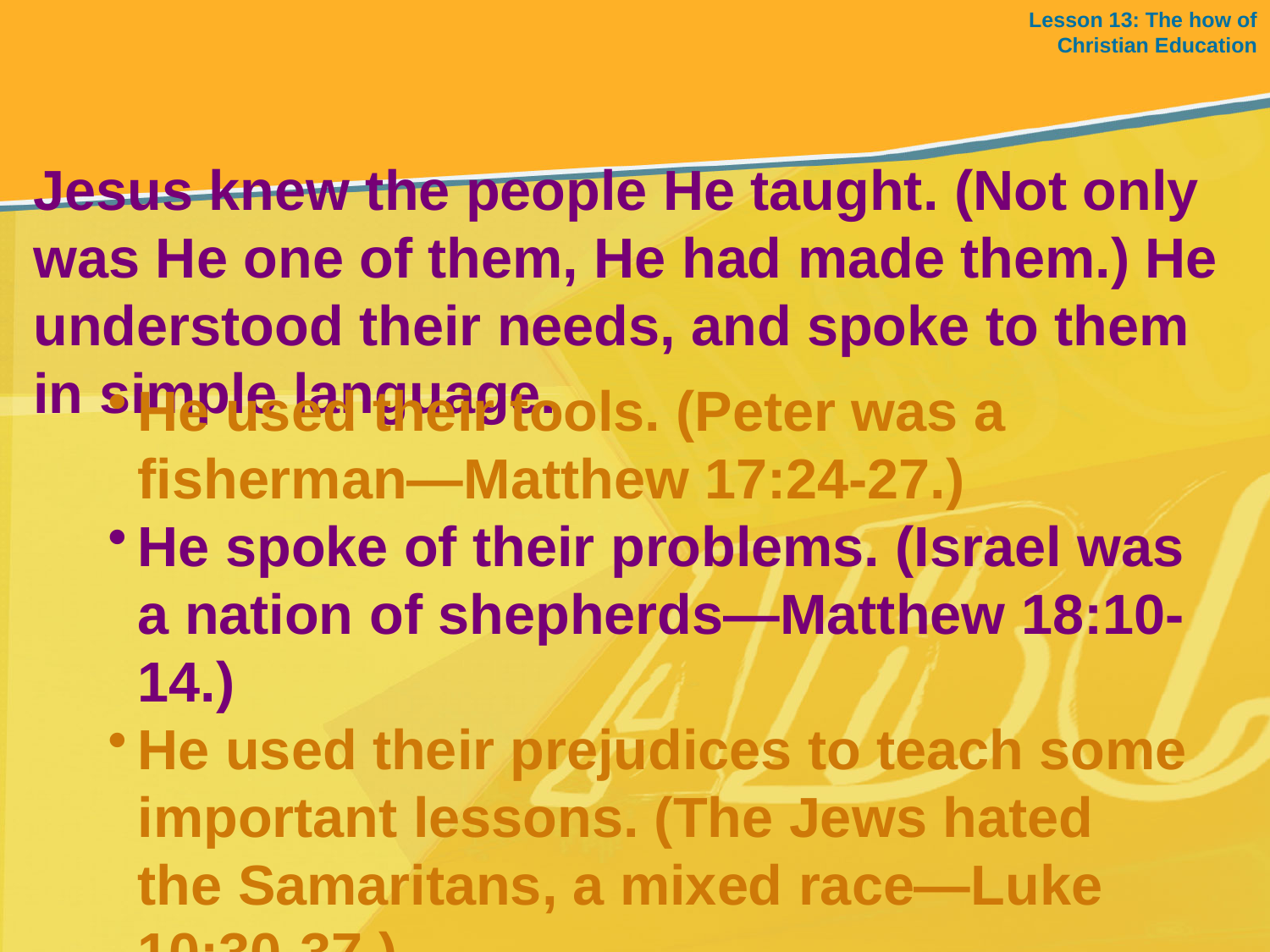

Lesson 13: The how of Christian Education
Jesus knew the people He taught. (Not only was He one of them, He had made them.) He understood their needs, and spoke to them in simple language.
He used their tools. (Peter was a fisherman—Matthew 17:24-27.)
He spoke of their problems. (Israel was a nation of shepherds—Matthew 18:10-14.)
He used their prejudices to teach some important lessons. (The Jews hated the Samaritans, a mixed race—Luke 10:30-37.)